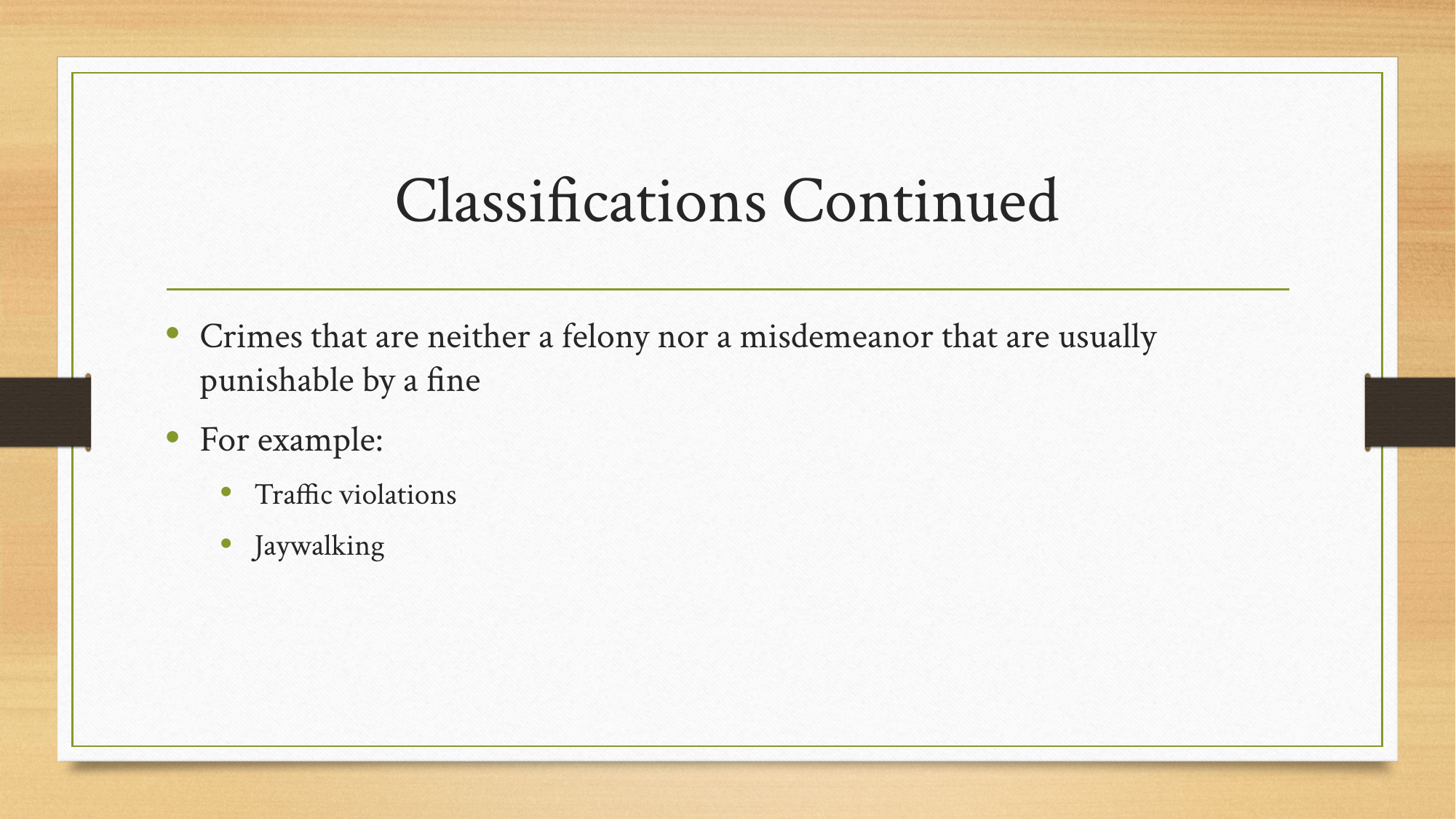

# Classifications Continued
Crimes that are neither a felony nor a misdemeanor that are usually punishable by a fine
For example:
Traffic violations
Jaywalking